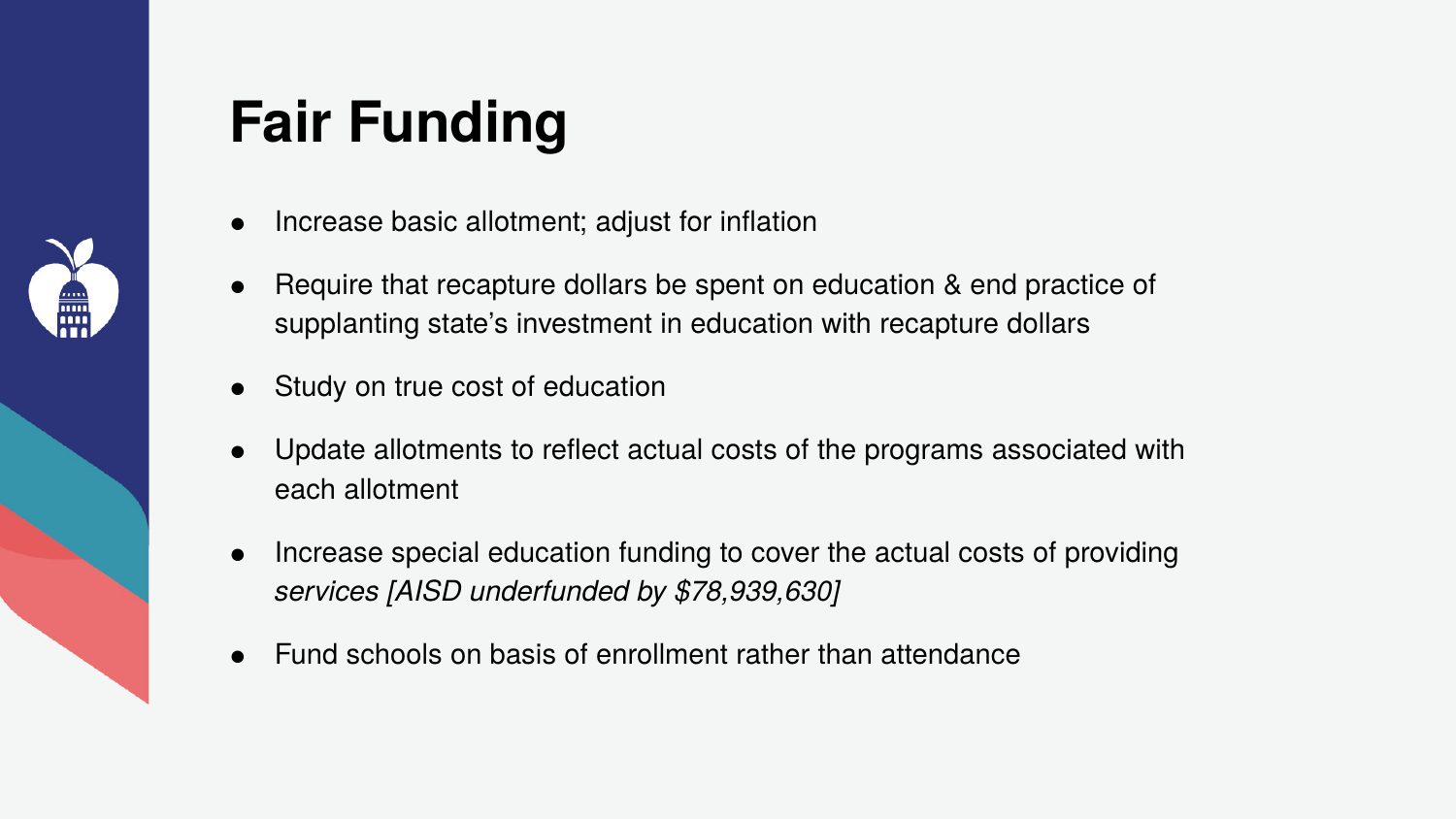

# Fair Funding
Increase basic allotment; adjust for inflation
Require that recapture dollars be spent on education & end practice of supplanting state’s investment in education with recapture dollars
Study on true cost of education
Update allotments to reflect actual costs of the programs associated with each allotment
Increase special education funding to cover the actual costs of providing services [AISD underfunded by $78,939,630]
Fund schools on basis of enrollment rather than attendance